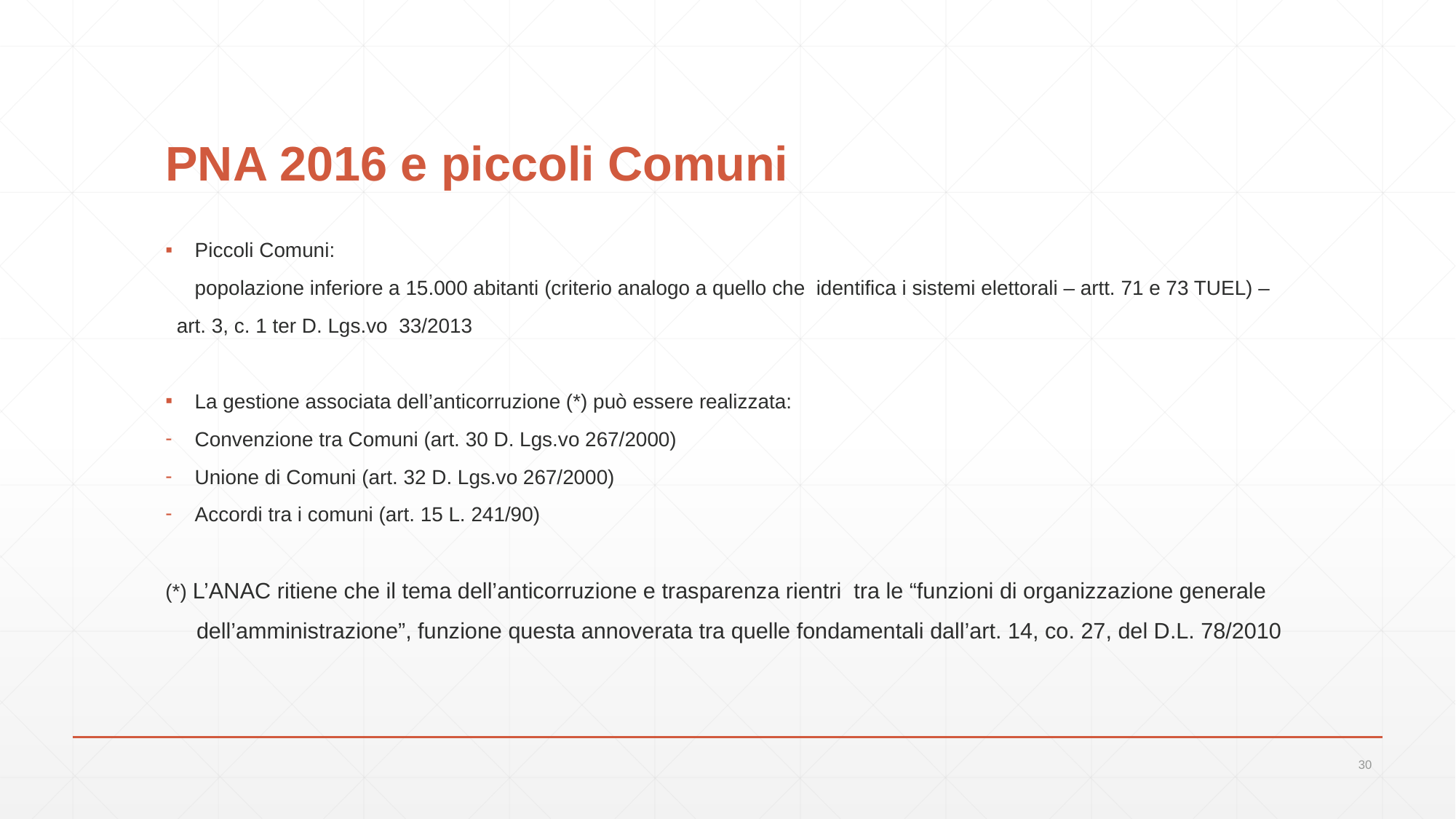

# PNA 2016 e piccoli Comuni
Piccoli Comuni:
	popolazione inferiore a 15.000 abitanti (criterio analogo a quello che  identifica i sistemi elettorali – artt. 71 e 73 TUEL) –
  art. 3, c. 1 ter D. Lgs.vo  33/2013

La gestione associata dell’anticorruzione (*) può essere realizzata:
Convenzione tra Comuni (art. 30 D. Lgs.vo 267/2000)
Unione di Comuni (art. 32 D. Lgs.vo 267/2000)
Accordi tra i comuni (art. 15 L. 241/90)

(*) L’ANAC ritiene che il tema dell’anticorruzione e trasparenza rientri  tra le “funzioni di organizzazione generale
     dell’amministrazione”, funzione questa annoverata tra quelle fondamentali dall’art. 14, co. 27, del D.L. 78/2010

30